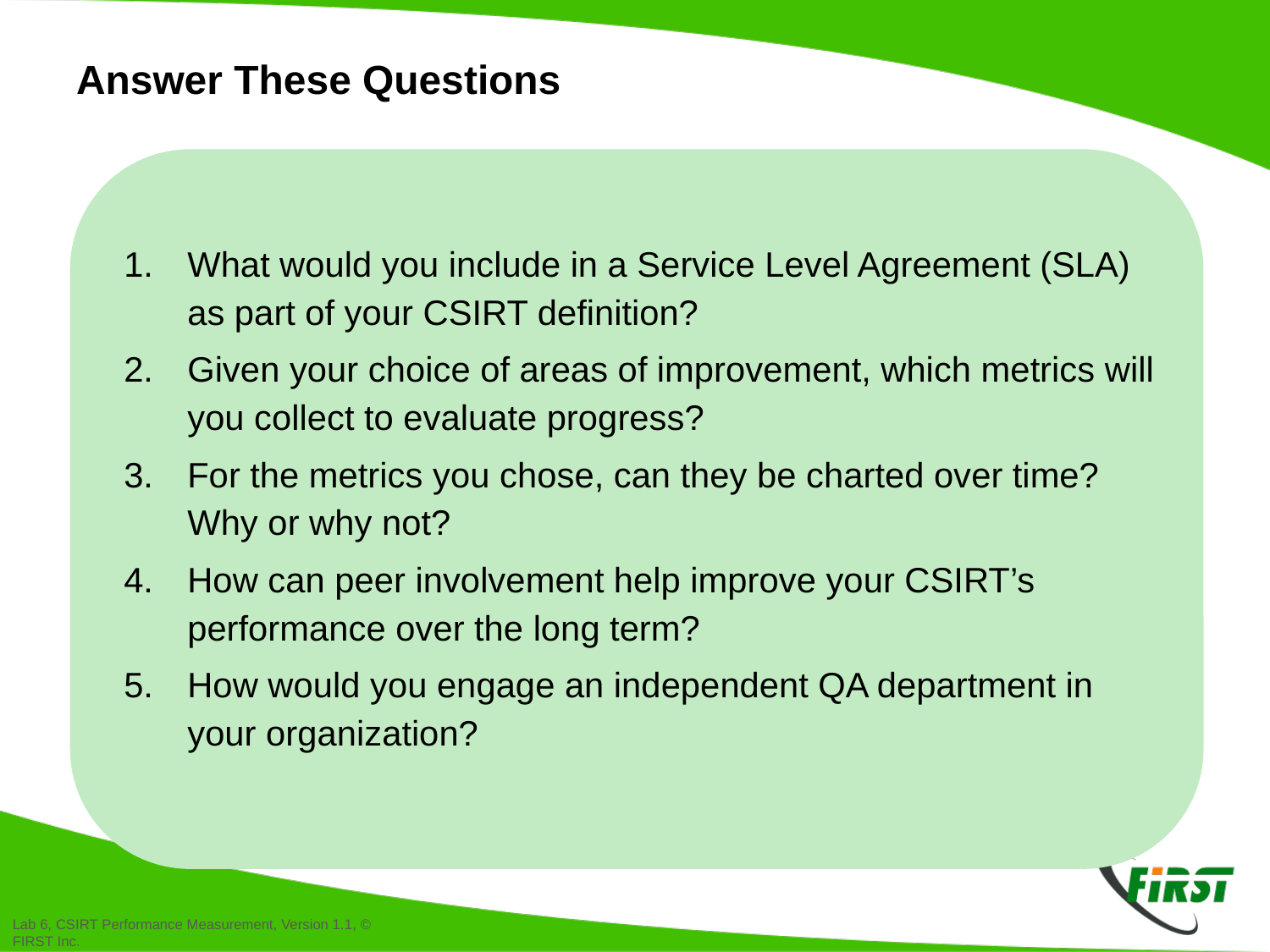

# Answer These Questions

What would you include in a Service Level Agreement (SLA) as part of your CSIRT definition?
Given your choice of areas of improvement, which metrics will you collect to evaluate progress?
For the metrics you chose, can they be charted over time? Why or why not?
How can peer involvement help improve your CSIRT’s performance over the long term?
How would you engage an independent QA department in your organization?